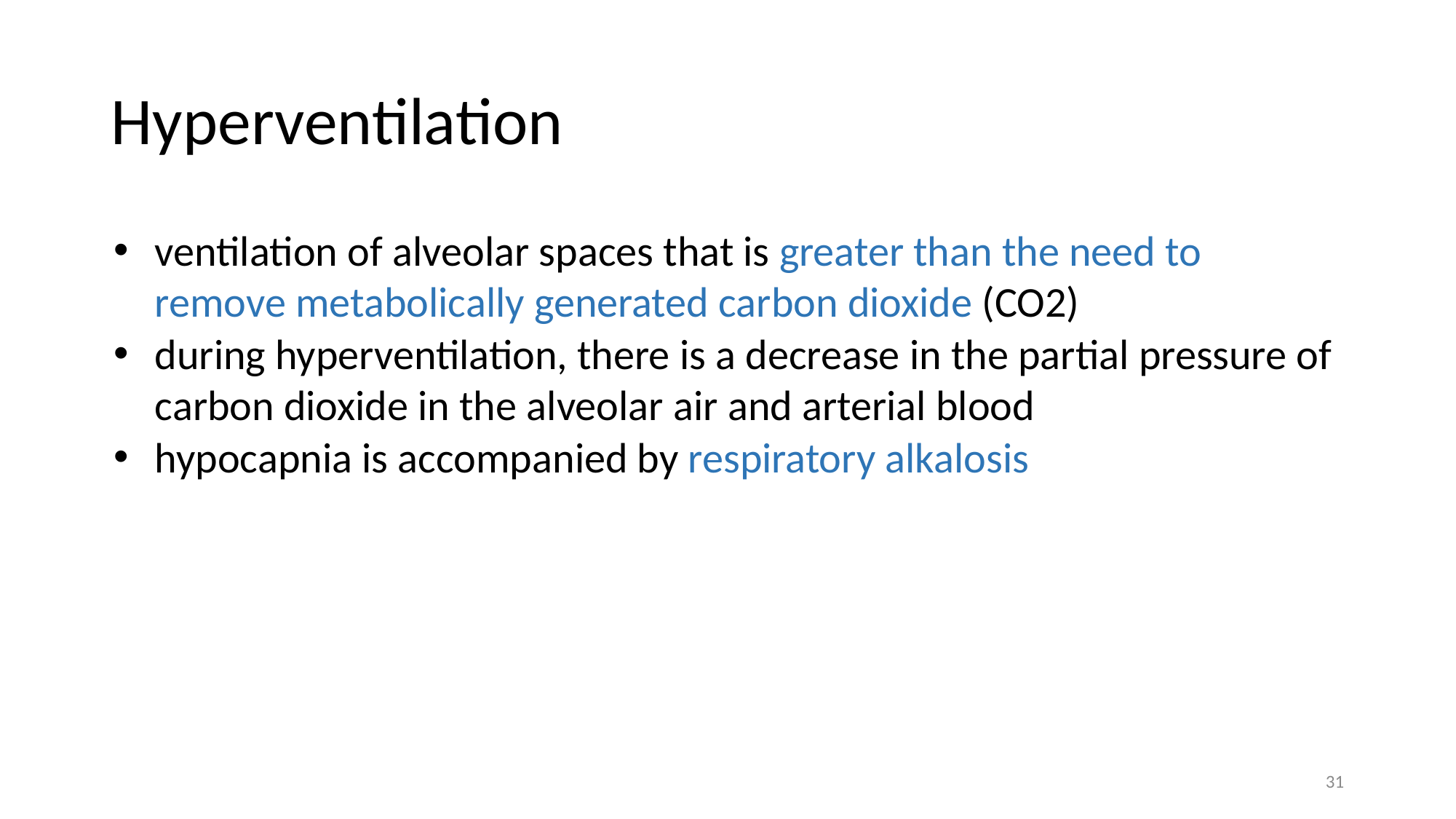

# Hyperventilation
ventilation of alveolar spaces that is greater than the need to remove metabolically generated carbon dioxide (CO2)
during hyperventilation, there is a decrease in the partial pressure of carbon dioxide in the alveolar air and arterial blood
hypocapnia is accompanied by respiratory alkalosis
31